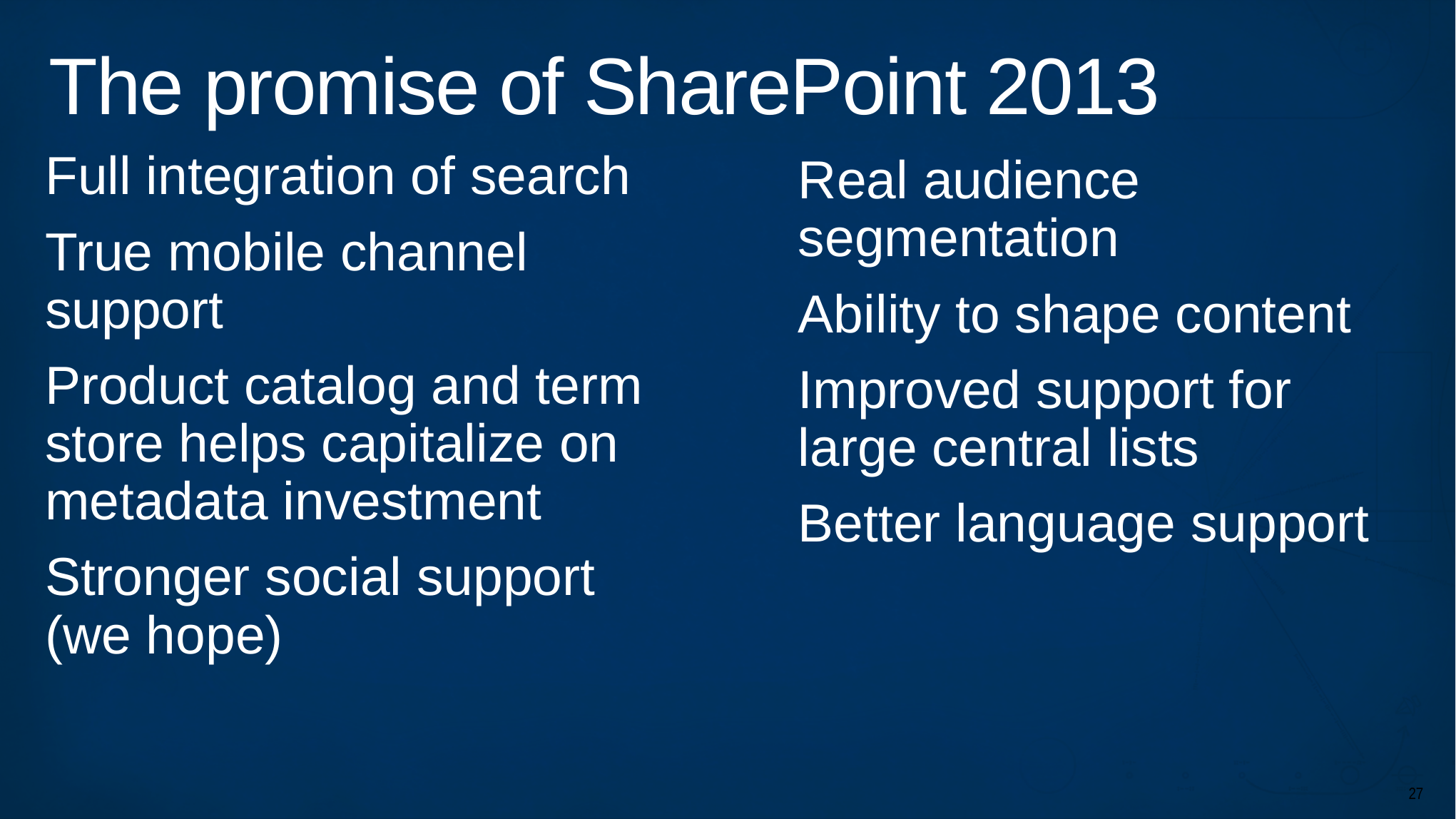

# The promise of SharePoint 2013
Full integration of search
True mobile channel support
Product catalog and term store helps capitalize on metadata investment
Stronger social support (we hope)
Real audience segmentation
Ability to shape content
Improved support for large central lists
Better language support
27